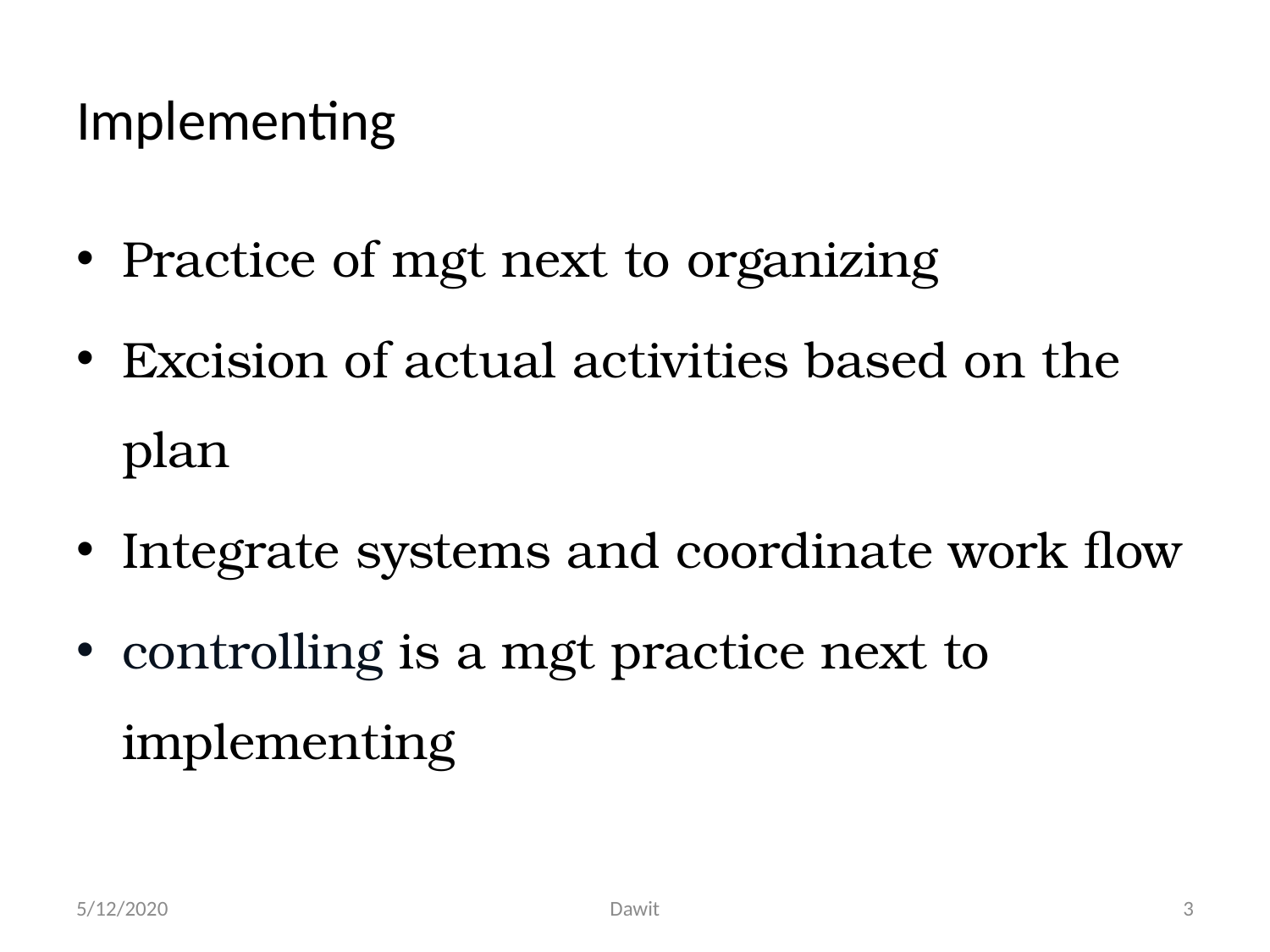

# Implementing
Practice of mgt next to organizing
Excision of actual activities based on the plan
Integrate systems and coordinate work flow
controlling is a mgt practice next to implementing

5/12/2020
Dawit
3